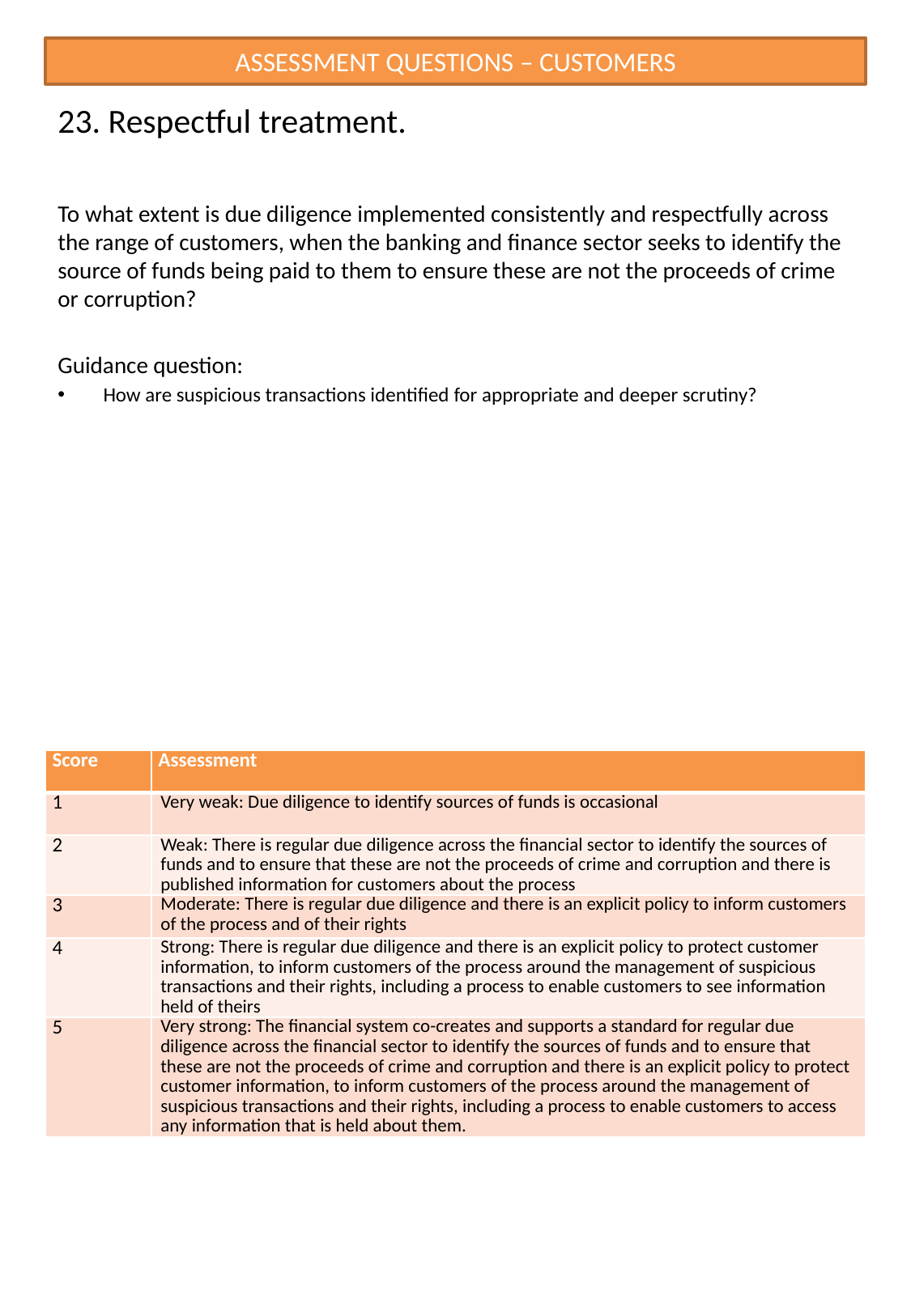

ASSESSMENT QUESTIONS – CUSTOMERS
# 23. Respectful treatment.
To what extent is due diligence implemented consistently and respectfully across the range of customers, when the banking and finance sector seeks to identify the source of funds being paid to them to ensure these are not the proceeds of crime or corruption?

Guidance question:
How are suspicious transactions identified for appropriate and deeper scrutiny?
| Score | Assessment |
| --- | --- |
| 1 | Very weak: Due diligence to identify sources of funds is occasional |
| 2 | Weak: There is regular due diligence across the financial sector to identify the sources of funds and to ensure that these are not the proceeds of crime and corruption and there is published information for customers about the process |
| 3 | Moderate: There is regular due diligence and there is an explicit policy to inform customers of the process and of their rights |
| 4 | Strong: There is regular due diligence and there is an explicit policy to protect customer information, to inform customers of the process around the management of suspicious transactions and their rights, including a process to enable customers to see information held of theirs |
| 5 | Very strong: The financial system co-creates and supports a standard for regular due diligence across the financial sector to identify the sources of funds and to ensure that these are not the proceeds of crime and corruption and there is an explicit policy to protect customer information, to inform customers of the process around the management of suspicious transactions and their rights, including a process to enable customers to access any information that is held about them. |